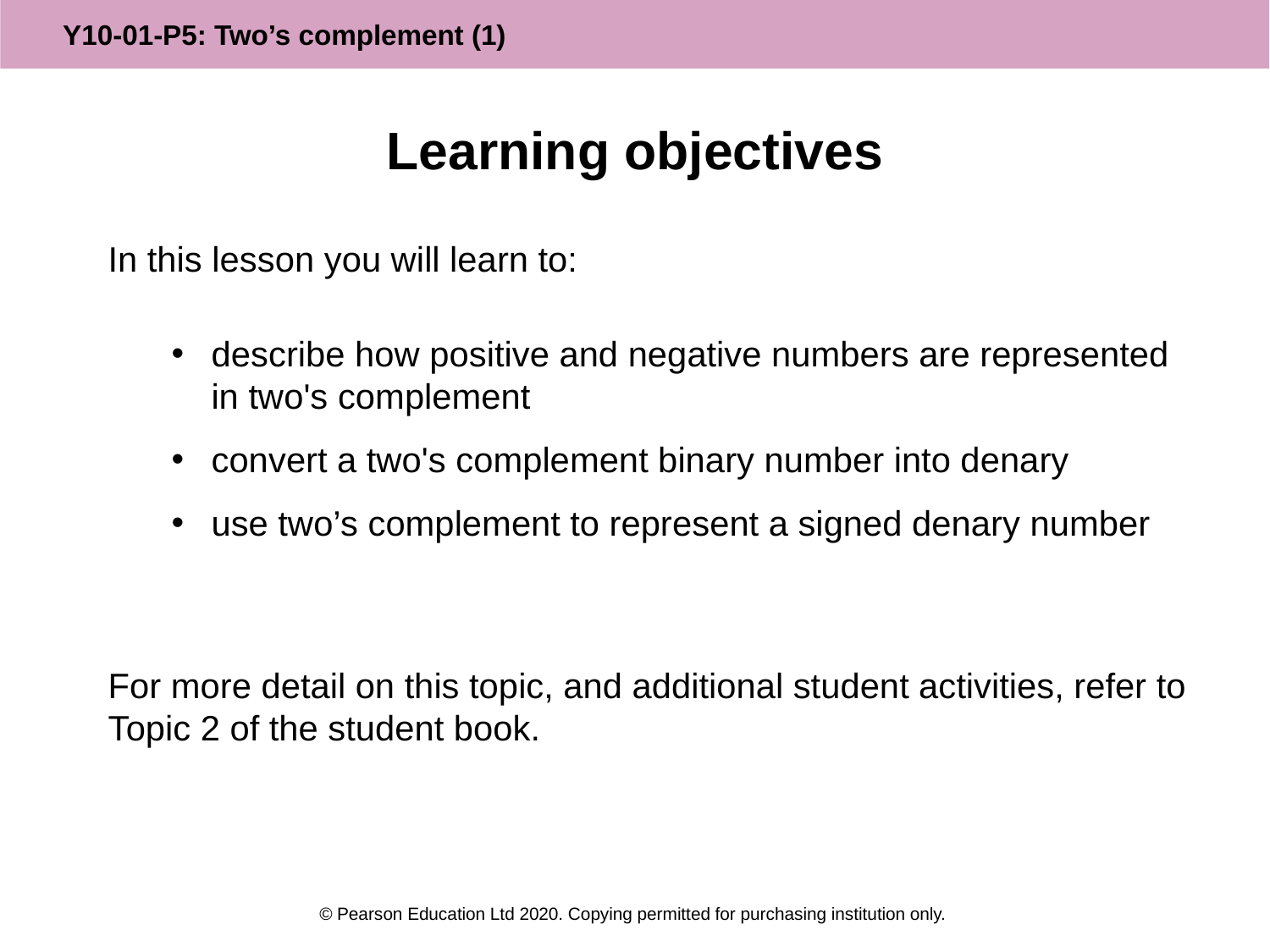

# Learning objectives
In this lesson you will learn to:
describe how positive and negative numbers are represented in two's complement
convert a two's complement binary number into denary
use two’s complement to represent a signed denary number

For more detail on this topic, and additional student activities, refer to Topic 2 of the student book.

© Pearson Education Ltd 2020. Copying permitted for purchasing institution only.